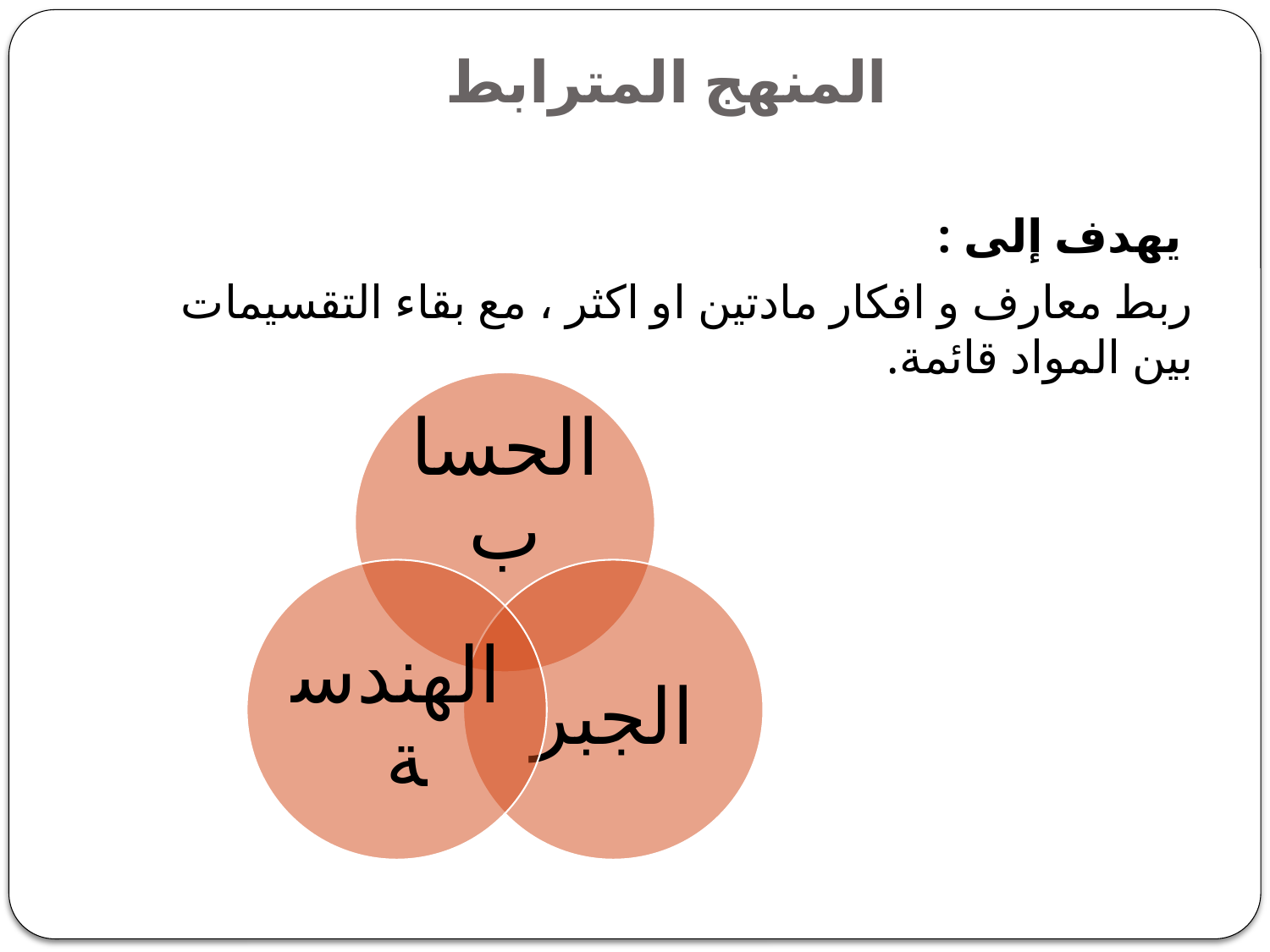

# المنهج المترابط
 يهدف إلى :
ربط معارف و افكار مادتين او اكثر ، مع بقاء التقسيمات بين المواد قائمة.

الحساب
الجبر
الهندسة